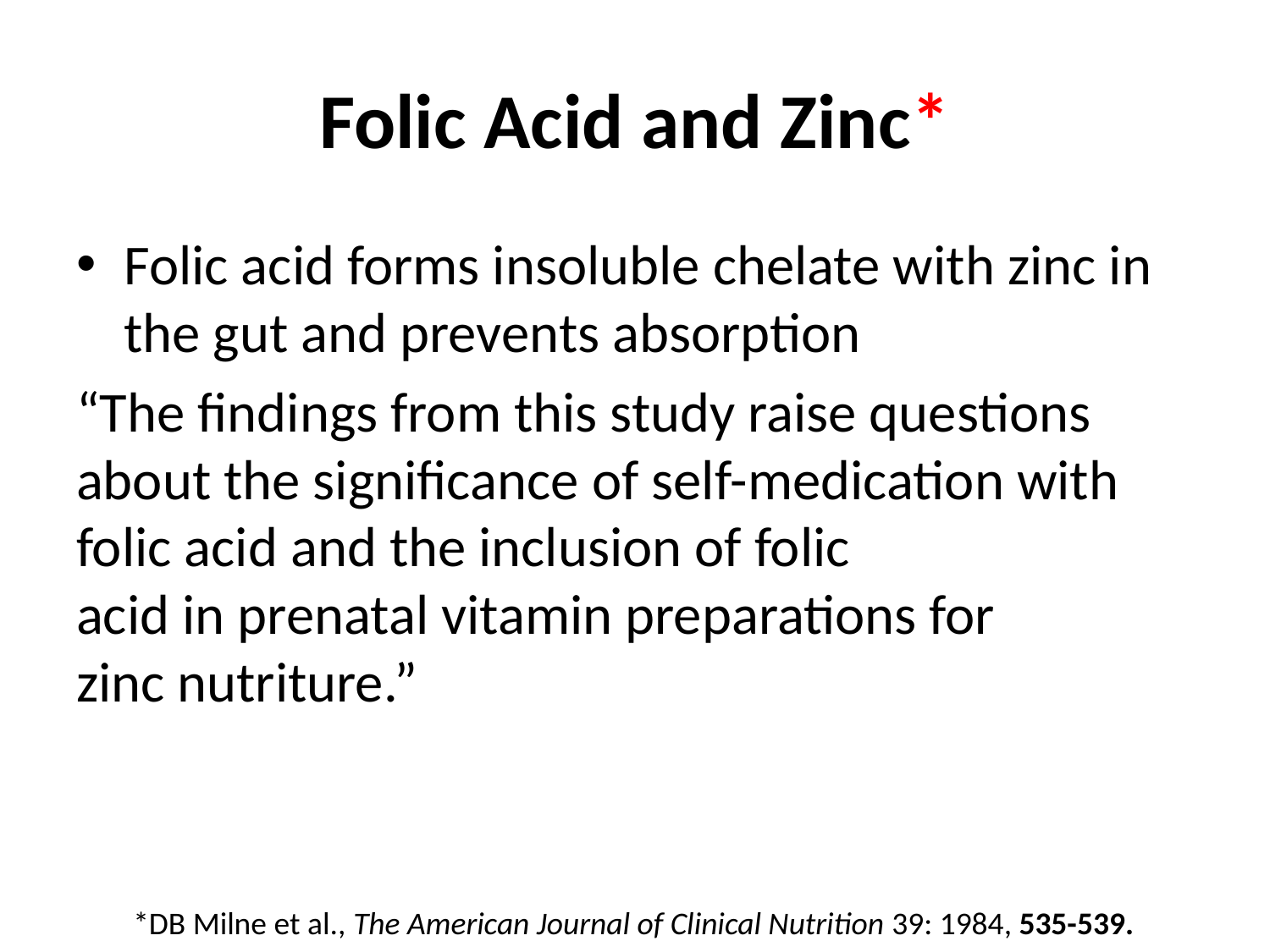

# Folic Acid and Zinc*
Folic acid forms insoluble chelate with zinc in the gut and prevents absorption
“The findings from this study raise questions
about the significance of self-medication with
folic acid and the inclusion of folic
acid in prenatal vitamin preparations for
zinc nutriture.”

*DB Milne et al., The American Journal of Clinical Nutrition 39: 1984, 535-539.